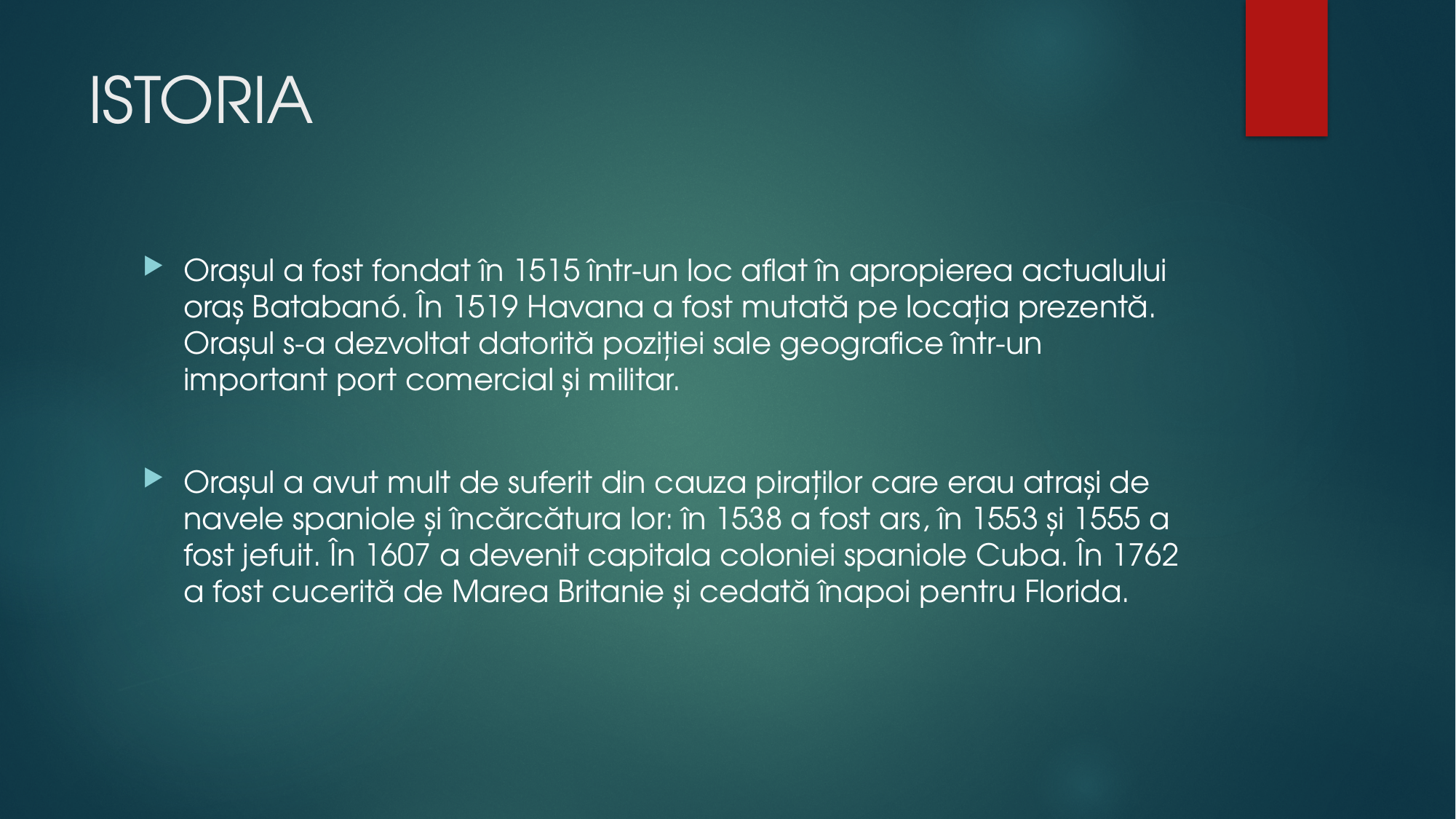

# ISTORIA
Orașul a fost fondat în 1515 într-un loc aflat în apropierea actualului oraș Batabanó. În 1519 Havana a fost mutată pe locația prezentă. Orașul s-a dezvoltat datorită poziției sale geografice într-un important port comercial și militar.

Orașul a avut mult de suferit din cauza piraților care erau atrași de navele spaniole și încărcătura lor: în 1538 a fost ars, în 1553 și 1555 a fost jefuit. În 1607 a devenit capitala coloniei spaniole Cuba. În 1762 a fost cucerită de Marea Britanie și cedată înapoi pentru Florida.